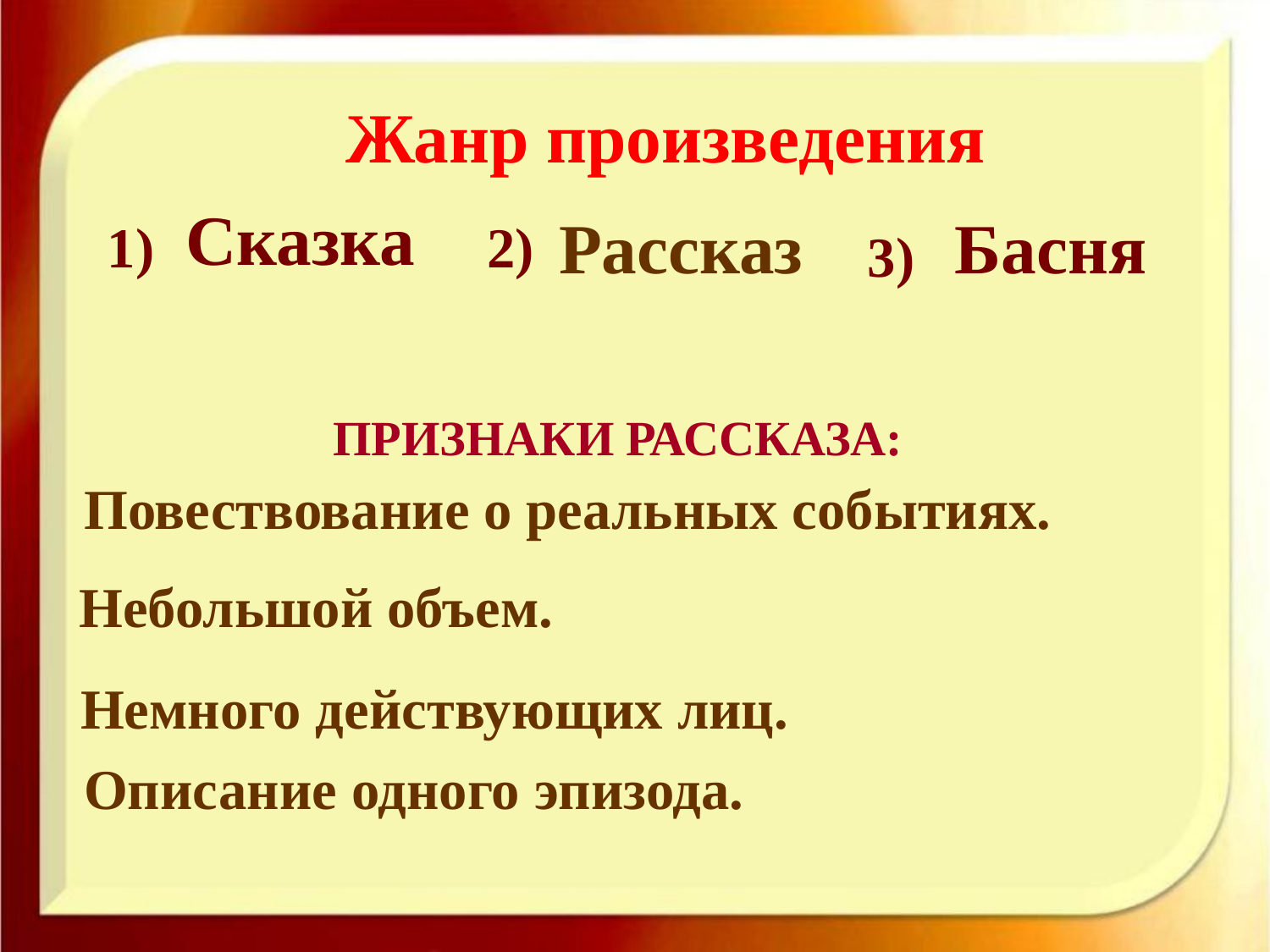

Жанр произведения
Сказка
Рассказ
Басня
1)
2)
3)
ПРИЗНАКИ РАССКАЗА:
Повествование о реальных событиях.

Небольшой объем.
Немного действующих лиц.
Описание одного эпизода.